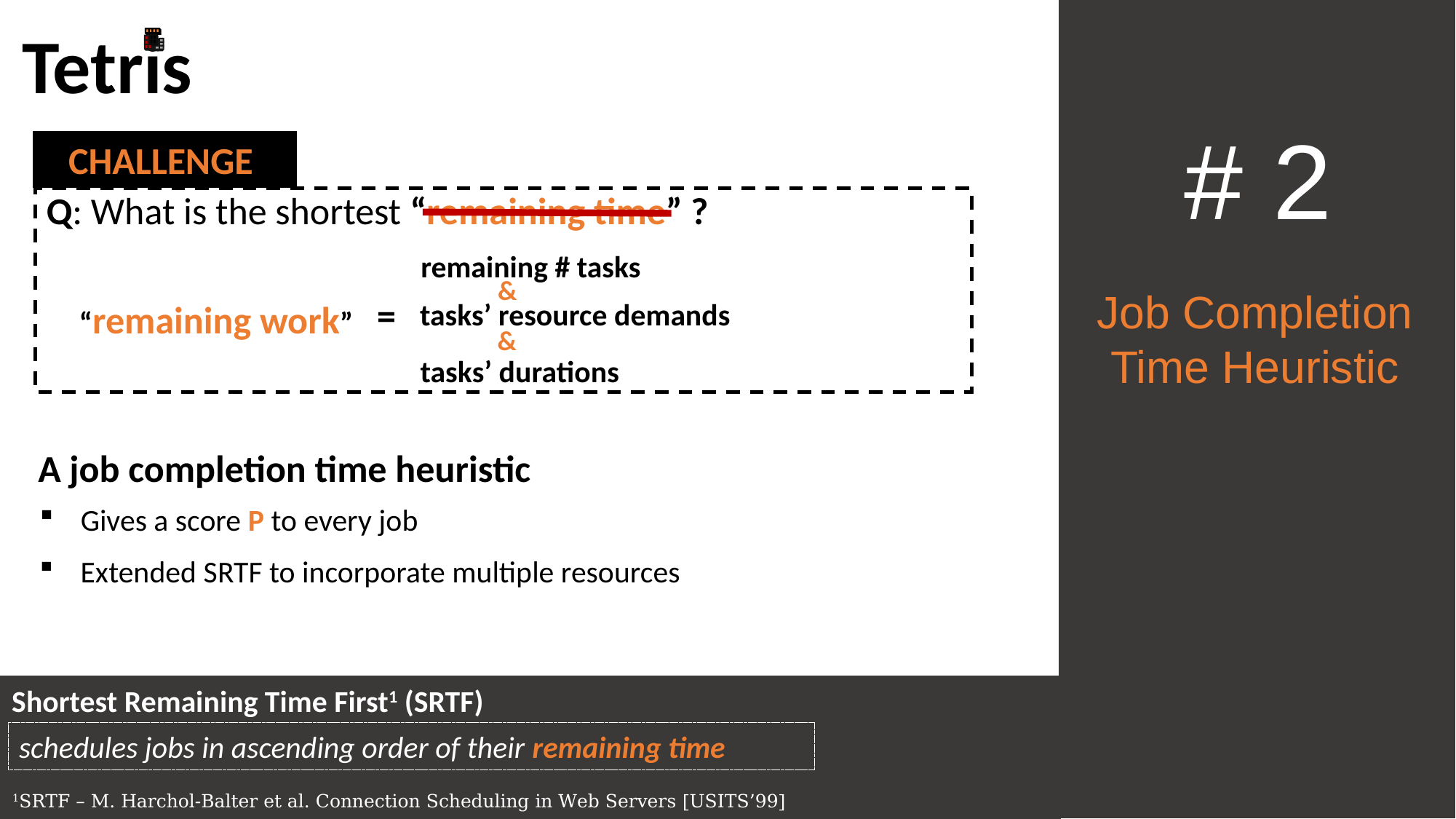

Tetris

# 2
CHALLENGE
Q: What is the shortest “remaining time” ?

remaining # tasks
&
Job Completion Time Heuristic
=
tasks’ resource demands
“remaining work”
&
tasks’ durations
A job completion time heuristic
Gives a score P to every job
Extended SRTF to incorporate multiple resources

Shortest Remaining Time First1 (SRTF)
schedules jobs in ascending order of their remaining time
13
1SRTF – M. Harchol-Balter et al. Connection Scheduling in Web Servers [USITS’99]